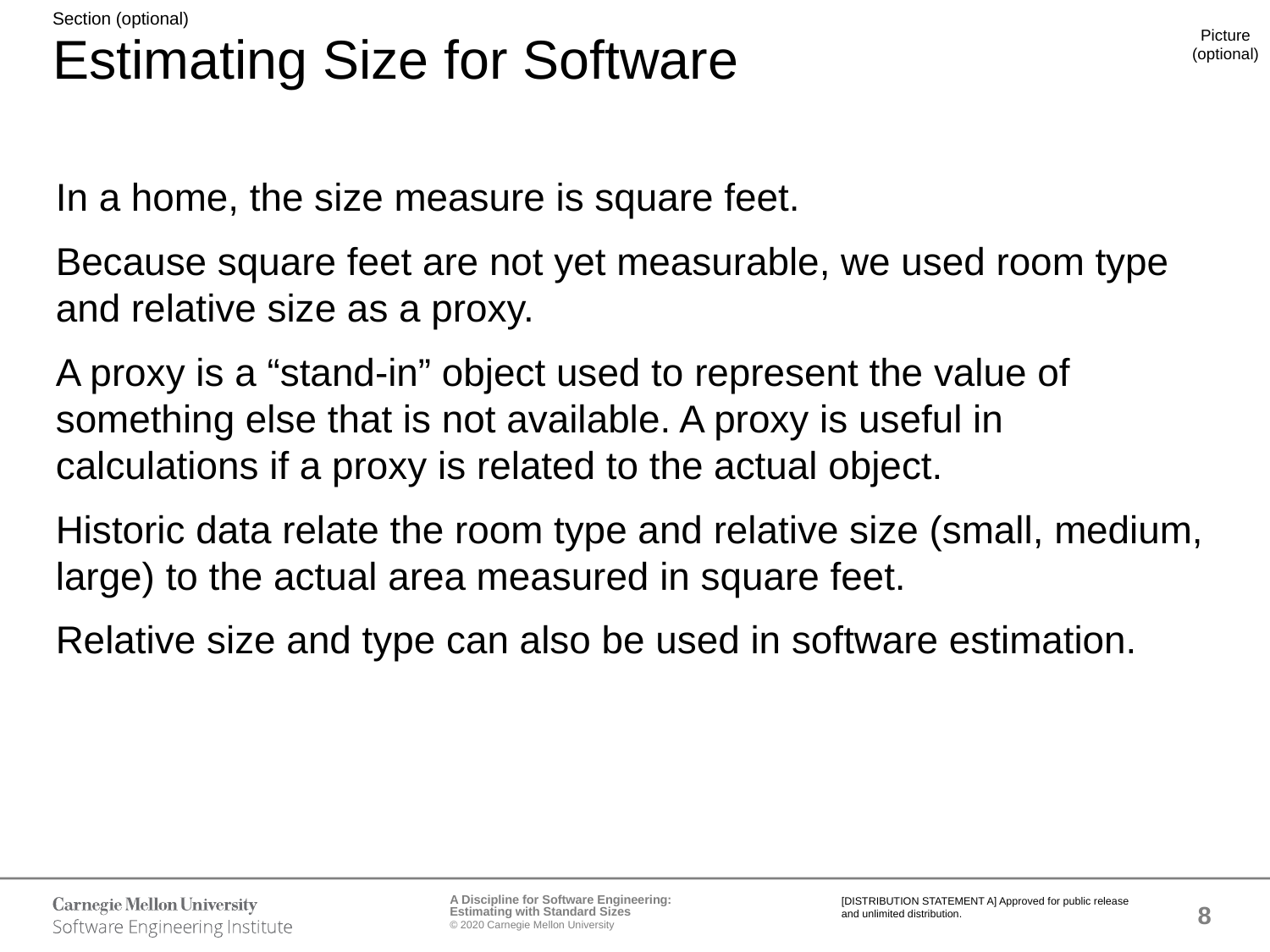

# Estimating Size for Software
In a home, the size measure is square feet.
Because square feet are not yet measurable, we used room type and relative size as a proxy.
A proxy is a “stand-in” object used to represent the value of something else that is not available. A proxy is useful in calculations if a proxy is related to the actual object.
Historic data relate the room type and relative size (small, medium, large) to the actual area measured in square feet.
Relative size and type can also be used in software estimation.